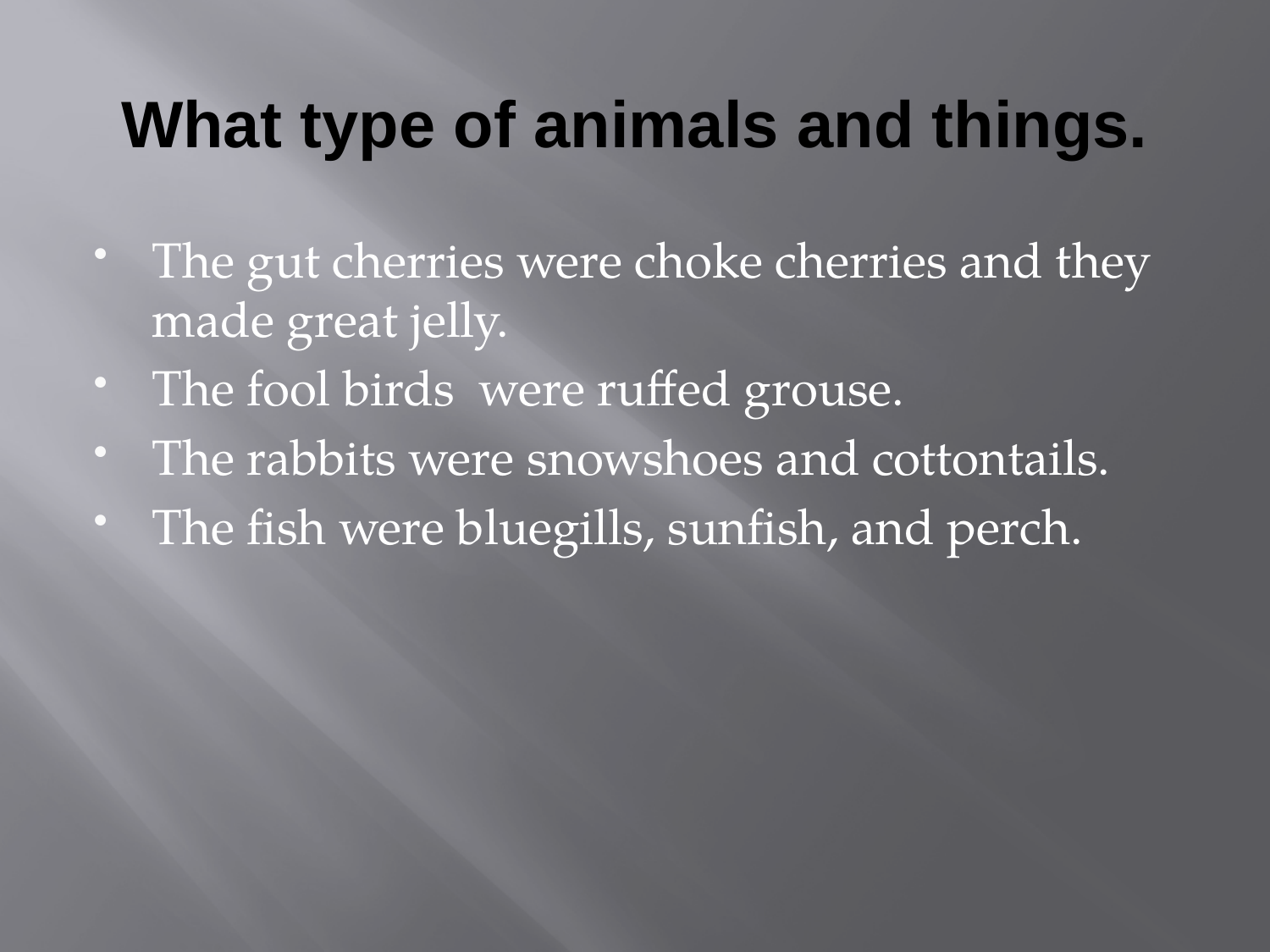

# What type of animals and things.
The gut cherries were choke cherries and they made great jelly.
The fool birds  were ruffed grouse.
The rabbits were snowshoes and cottontails.
The fish were bluegills, sunfish, and perch.